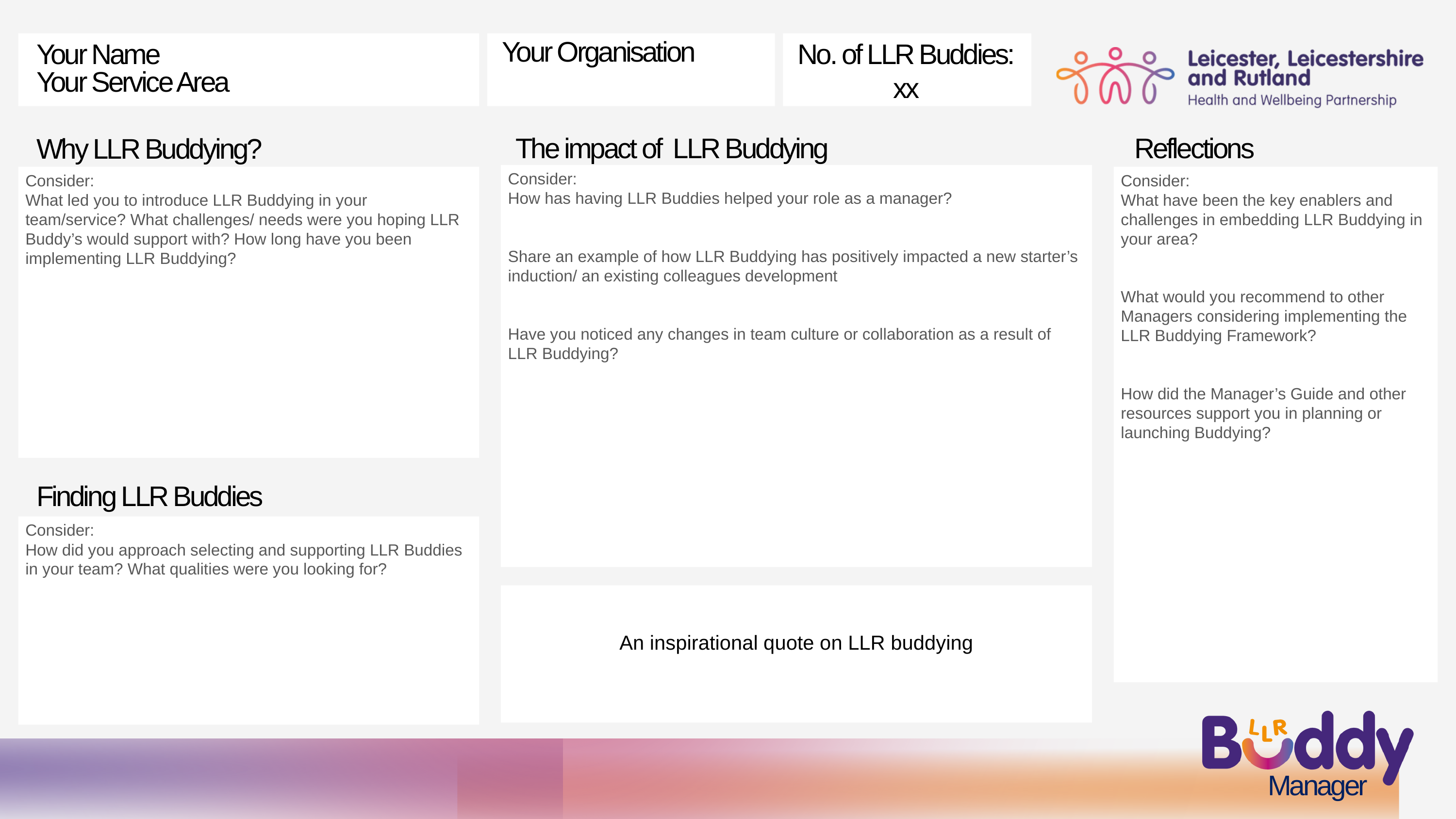

Your Organisation
Your Name
No. of LLR Buddies:
xx
Your Service Area
Reflections
The impact of  LLR Buddying
Why LLR Buddying?
Consider:
How has having LLR Buddies helped your role as a manager?

Share an example of how LLR Buddying has positively impacted a new starter’s induction/ an existing colleagues development

Have you noticed any changes in team culture or collaboration as a result of LLR Buddying?
Consider:
What led you to introduce LLR Buddying in your team/service? What challenges/ needs were you hoping LLR Buddy’s would support with? How long have you been implementing LLR Buddying?
Consider:
What have been the key enablers and challenges in embedding LLR Buddying in your area?

What would you recommend to other Managers considering implementing the LLR Buddying Framework?

How did the Manager’s Guide and other resources support you in planning or launching Buddying?

Finding LLR Buddies
Consider:
How did you approach selecting and supporting LLR Buddies in your team? What qualities were you looking for?

An inspirational quote on LLR buddying